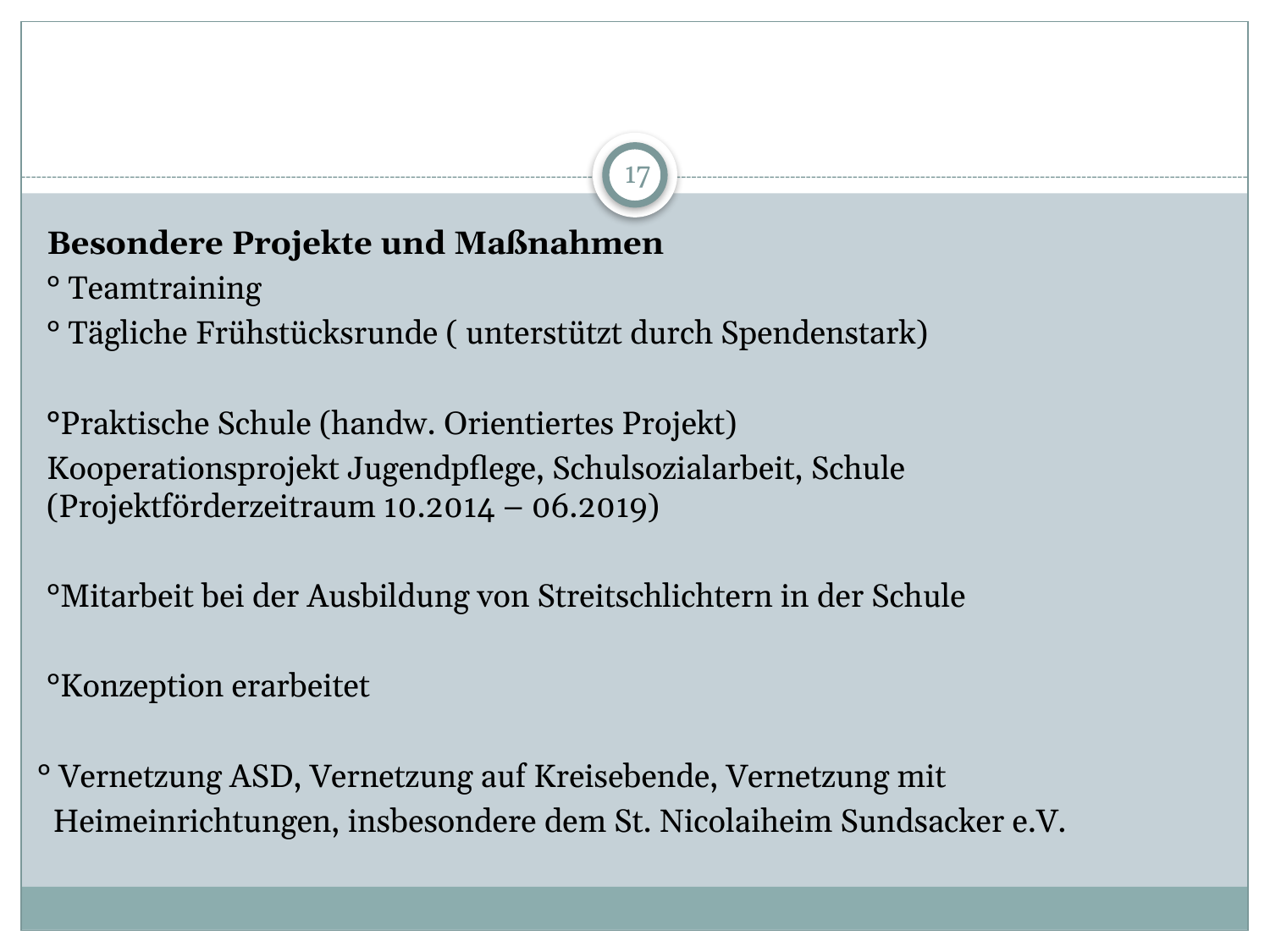

17
Besondere Projekte und Maßnahmen
° Teamtraining
° Tägliche Frühstücksrunde ( unterstützt durch Spendenstark)

°Praktische Schule (handw. Orientiertes Projekt)
	Kooperationsprojekt Jugendpflege, Schulsozialarbeit, Schule
	(Projektförderzeitraum 10.2014 – 06.2019)

°Mitarbeit bei der Ausbildung von Streitschlichtern in der Schule

°Konzeption erarbeitet

° Vernetzung ASD, Vernetzung auf Kreisebende, Vernetzung mit
  Heimeinrichtungen, insbesondere dem St. Nicolaiheim Sundsacker e.V.